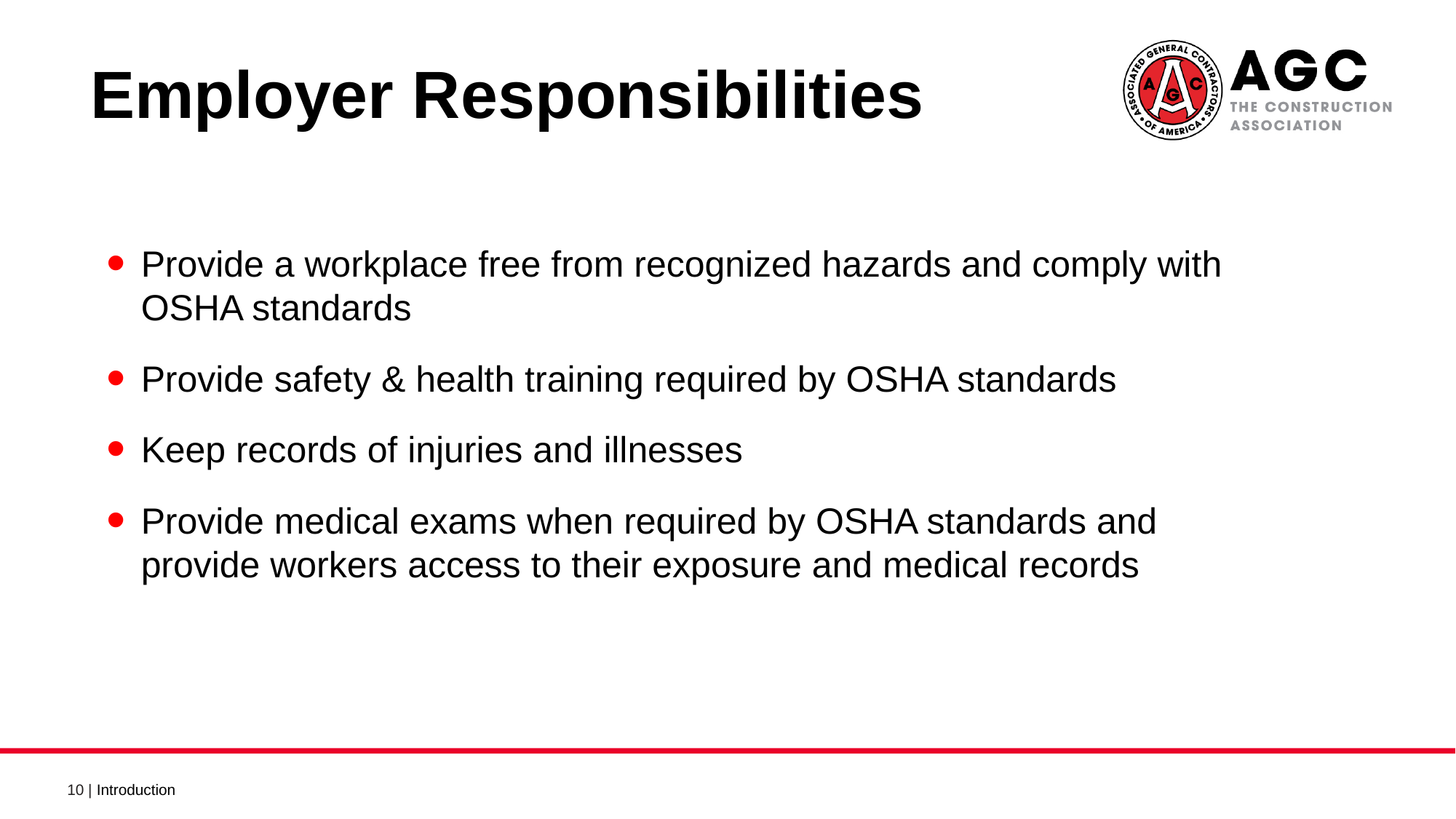

Employer Responsibilities

Provide a workplace free from recognized hazards and comply with OSHA standards
Provide safety & health training required by OSHA standards
Keep records of injuries and illnesses
Provide medical exams when required by OSHA standards and provide workers access to their exposure and medical records
Introduction